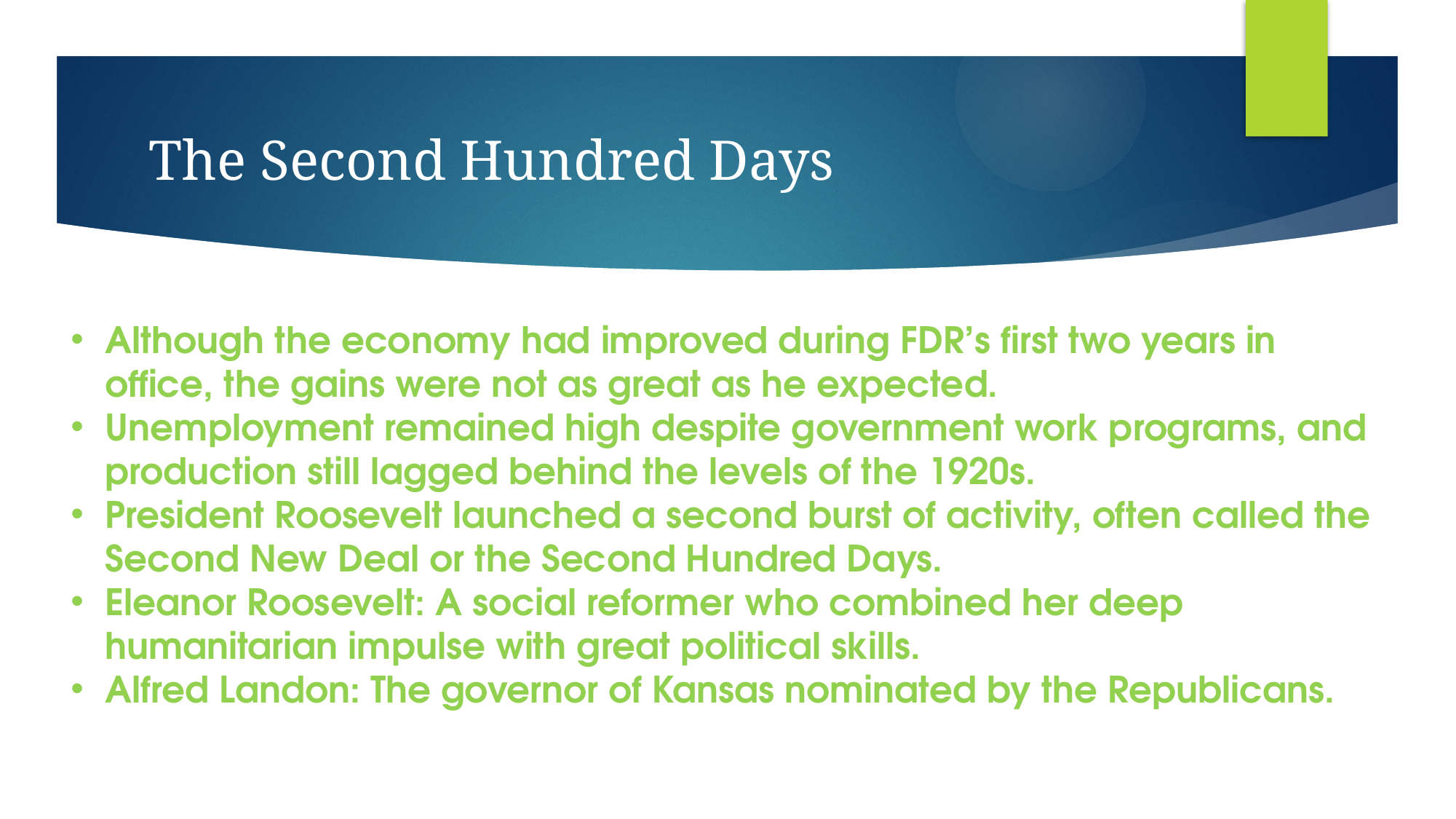

# The Second Hundred Days
Although the economy had improved during FDR’s first two years in office, the gains were not as great as he expected.
Unemployment remained high despite government work programs, and production still lagged behind the levels of the 1920s.
President Roosevelt launched a second burst of activity, often called the Second New Deal or the Second Hundred Days.
Eleanor Roosevelt: A social reformer who combined her deep humanitarian impulse with great political skills.
Alfred Landon: The governor of Kansas nominated by the Republicans.